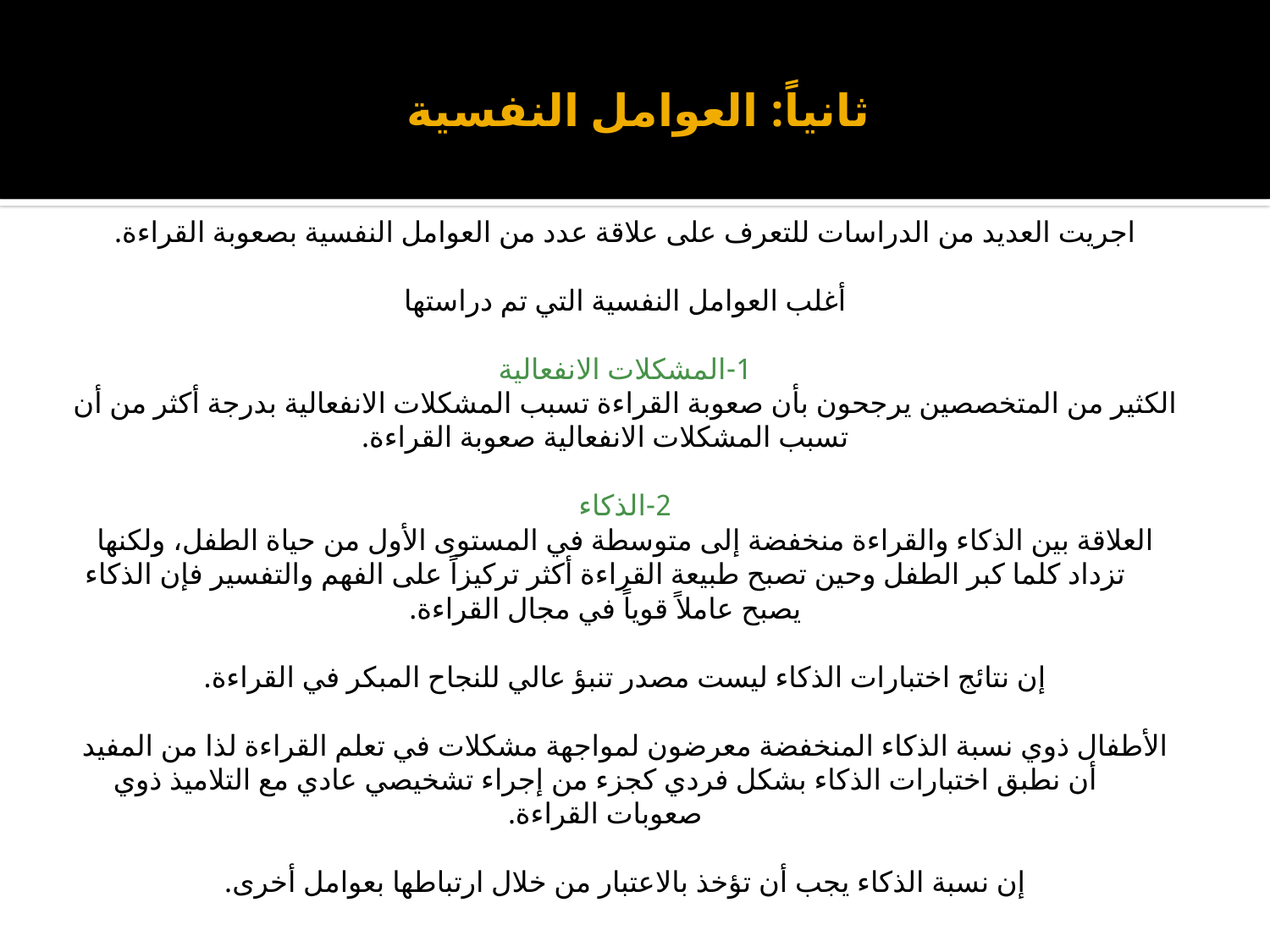

# ثانياً: العوامل النفسية
اجريت العديد من الدراسات للتعرف على علاقة عدد من العوامل النفسية بصعوبة القراءة.

أغلب العوامل النفسية التي تم دراستها

1-المشكلات الانفعالية
الكثير من المتخصصين يرجحون بأن صعوبة القراءة تسبب المشكلات الانفعالية بدرجة أكثر من أن تسبب المشكلات الانفعالية صعوبة القراءة.

2-الذكاء
العلاقة بين الذكاء والقراءة منخفضة إلى متوسطة في المستوى الأول من حياة الطفل، ولكنها تزداد كلما كبر الطفل وحين تصبح طبيعة القراءة أكثر تركيزاً على الفهم والتفسير فإن الذكاء يصبح عاملاً قوياً في مجال القراءة.

إن نتائج اختبارات الذكاء ليست مصدر تنبؤ عالي للنجاح المبكر في القراءة.

الأطفال ذوي نسبة الذكاء المنخفضة معرضون لمواجهة مشكلات في تعلم القراءة لذا من المفيد أن نطبق اختبارات الذكاء بشكل فردي كجزء من إجراء تشخيصي عادي مع التلاميذ ذوي صعوبات القراءة.

إن نسبة الذكاء يجب أن تؤخذ بالاعتبار من خلال ارتباطها بعوامل أخرى.